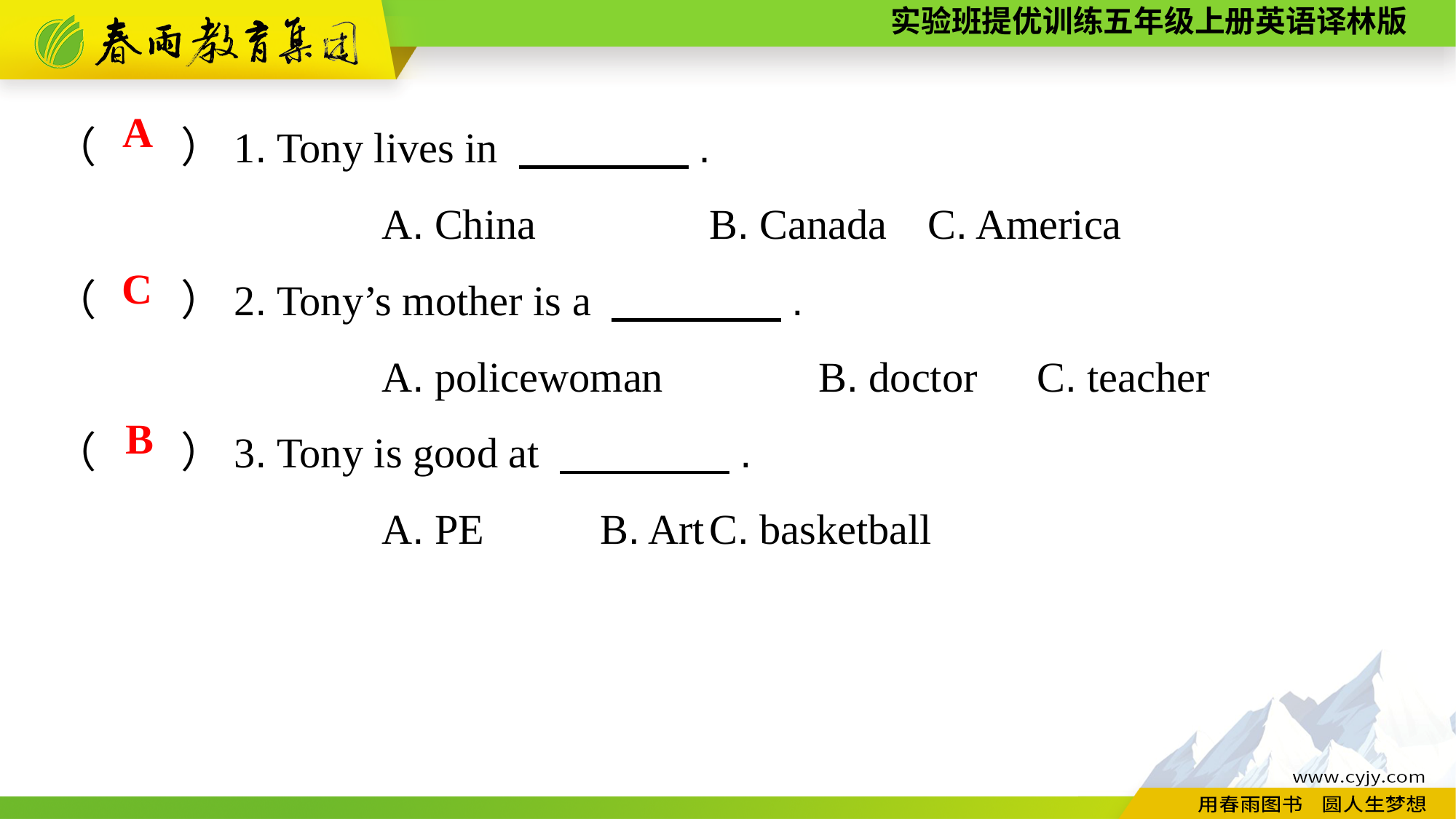

（　　）1. Tony lives in 　　　　.
			A. China		B. Canada	C. America
（　　）2. Tony’s mother is a 　　　　.
			A. policewoman	      	B. doctor	C. teacher
（　　）3. Tony is good at 　　　　.
			A. PE	      	B. Art	C. basketball
A
C
B